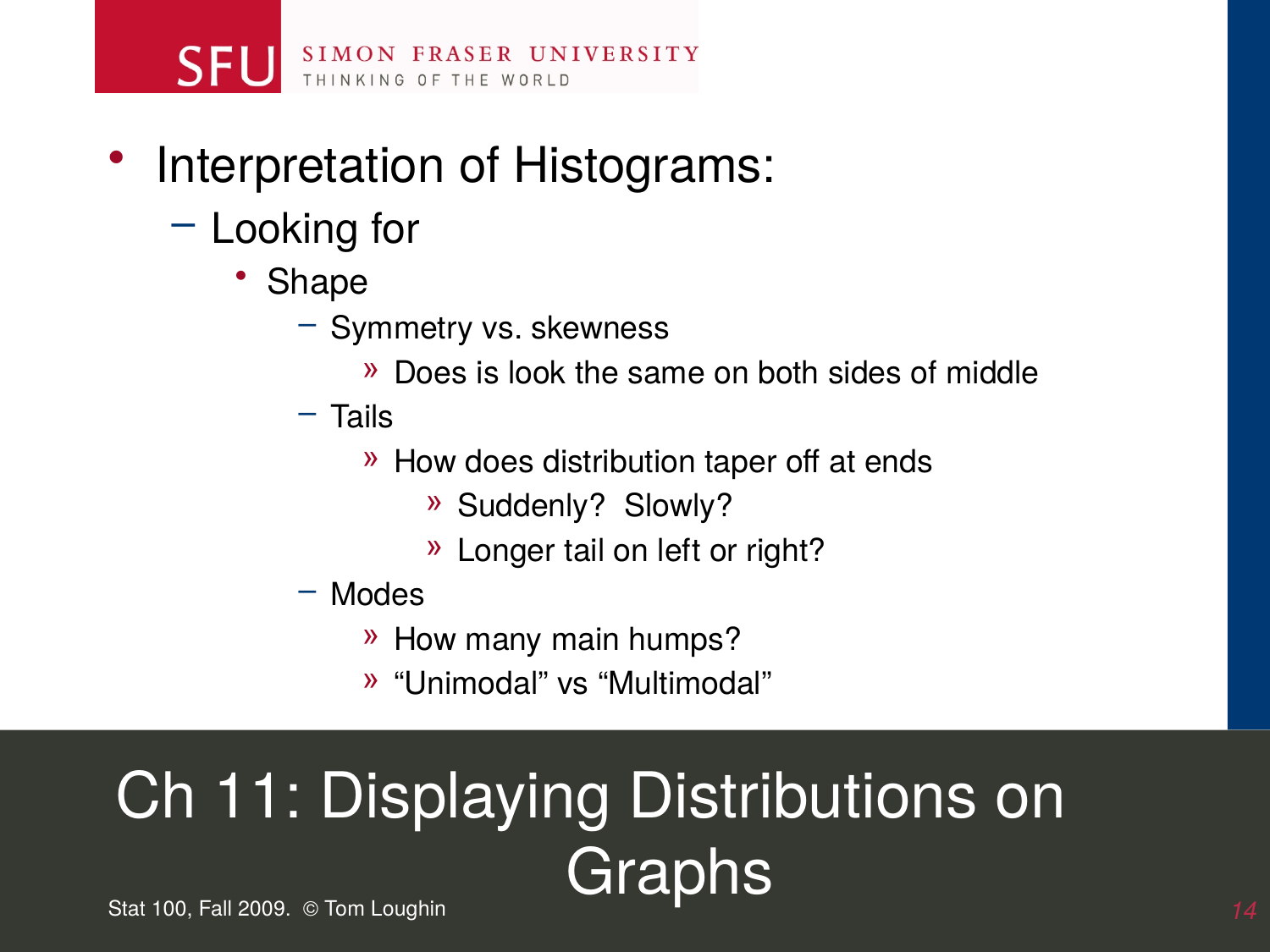

Interpretation of Histograms:
Looking for
Shape
Symmetry vs. skewness
Does is look the same on both sides of middle
Tails
How does distribution taper off at ends
Suddenly?  Slowly?
Longer tail on left or right?
Modes
How many main humps?
“Unimodal” vs “Multimodal”

# Ch 11: Displaying Distributions on          Graphs
Stat 100, Fall 2009.  © Tom Loughin
14